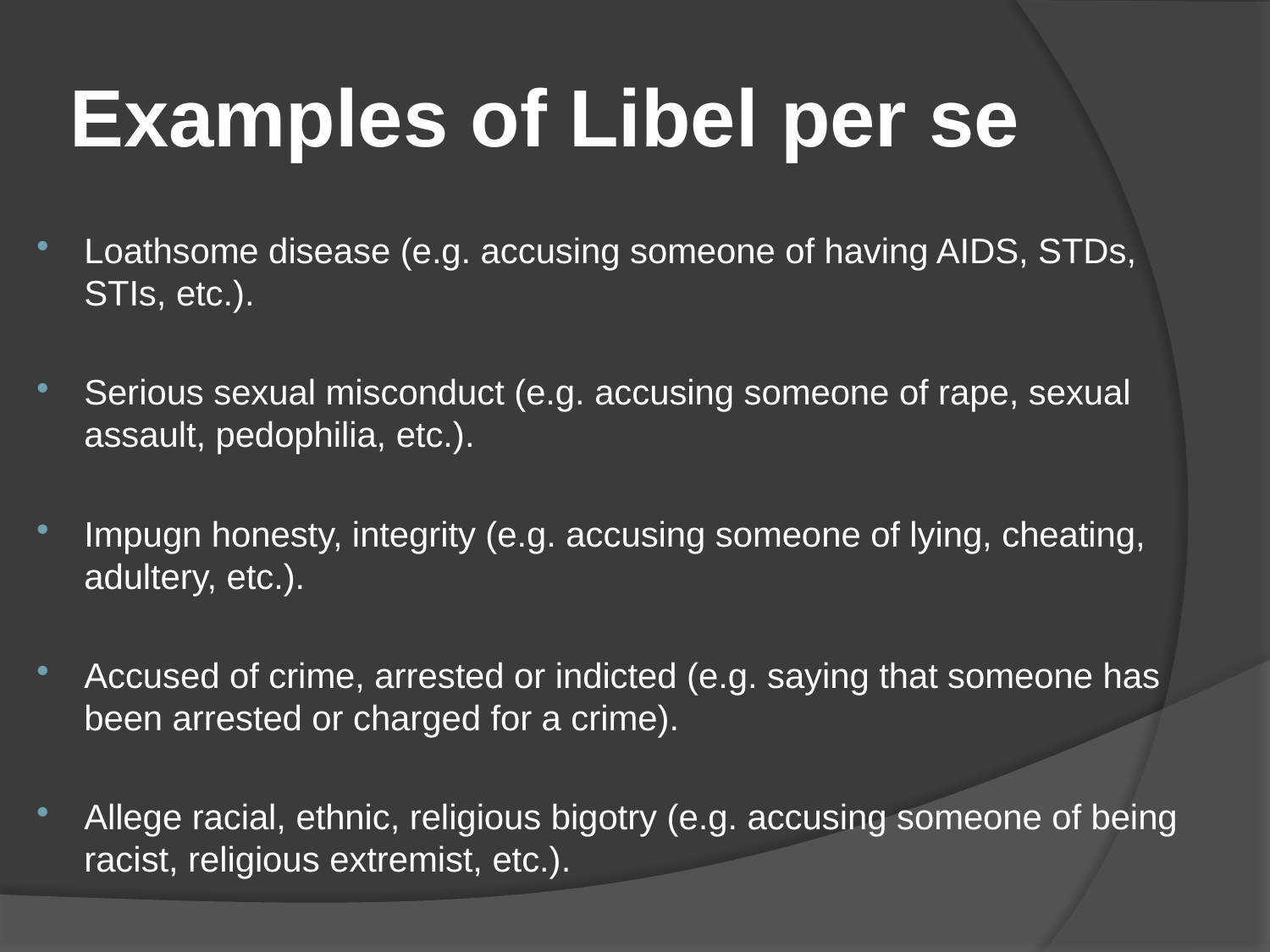

# Examples of Libel per se
Loathsome disease (e.g. accusing someone of having AIDS, STDs, STIs, etc.).

Serious sexual misconduct (e.g. accusing someone of rape, sexual assault, pedophilia, etc.).

Impugn honesty, integrity (e.g. accusing someone of lying, cheating, adultery, etc.).

Accused of crime, arrested or indicted (e.g. saying that someone has been arrested or charged for a crime).

Allege racial, ethnic, religious bigotry (e.g. accusing someone of being racist, religious extremist, etc.).